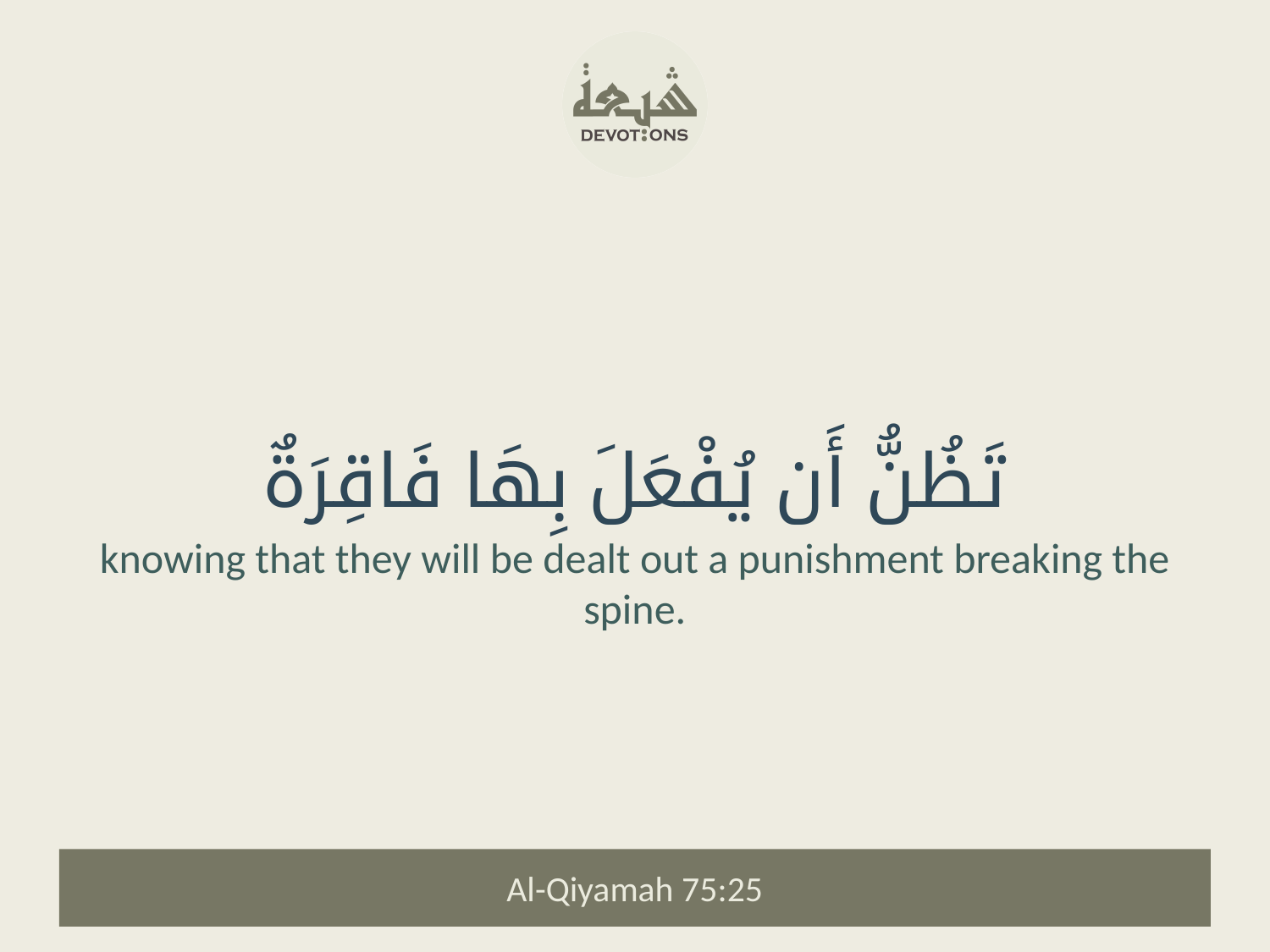

تَظُنُّ أَن يُفْعَلَ بِهَا فَاقِرَةٌ
knowing that they will be dealt out a punishment breaking the spine.
Al-Qiyamah 75:25